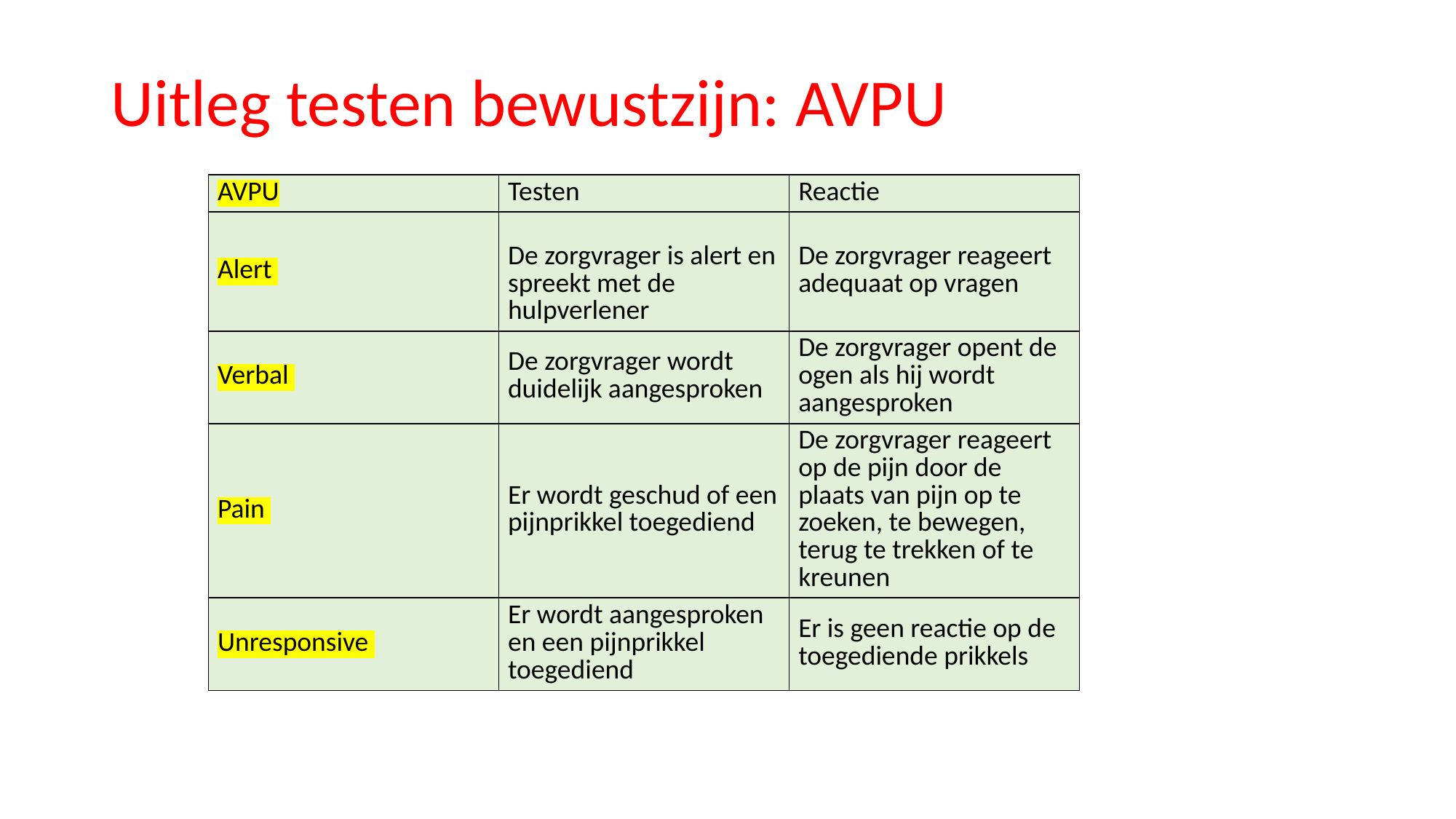

# Uitleg testen bewustzijn: AVPU
| AVPU | Testen | Reactie |
| --- | --- | --- |
| Alert | De zorgvrager is alert en spreekt met de hulpverlener | De zorgvrager reageert adequaat op vragen |
| Verbal | De zorgvrager wordt duidelijk aangesproken | De zorgvrager opent de ogen als hij wordt aangesproken |
| Pain | Er wordt geschud of een pijnprikkel toegediend | De zorgvrager reageert op de pijn door de plaats van pijn op te zoeken, te bewegen, terug te trekken of te kreunen |
| Unresponsive | Er wordt aangesproken en een pijnprikkel toegediend | Er is geen reactie op de toegediende prikkels |